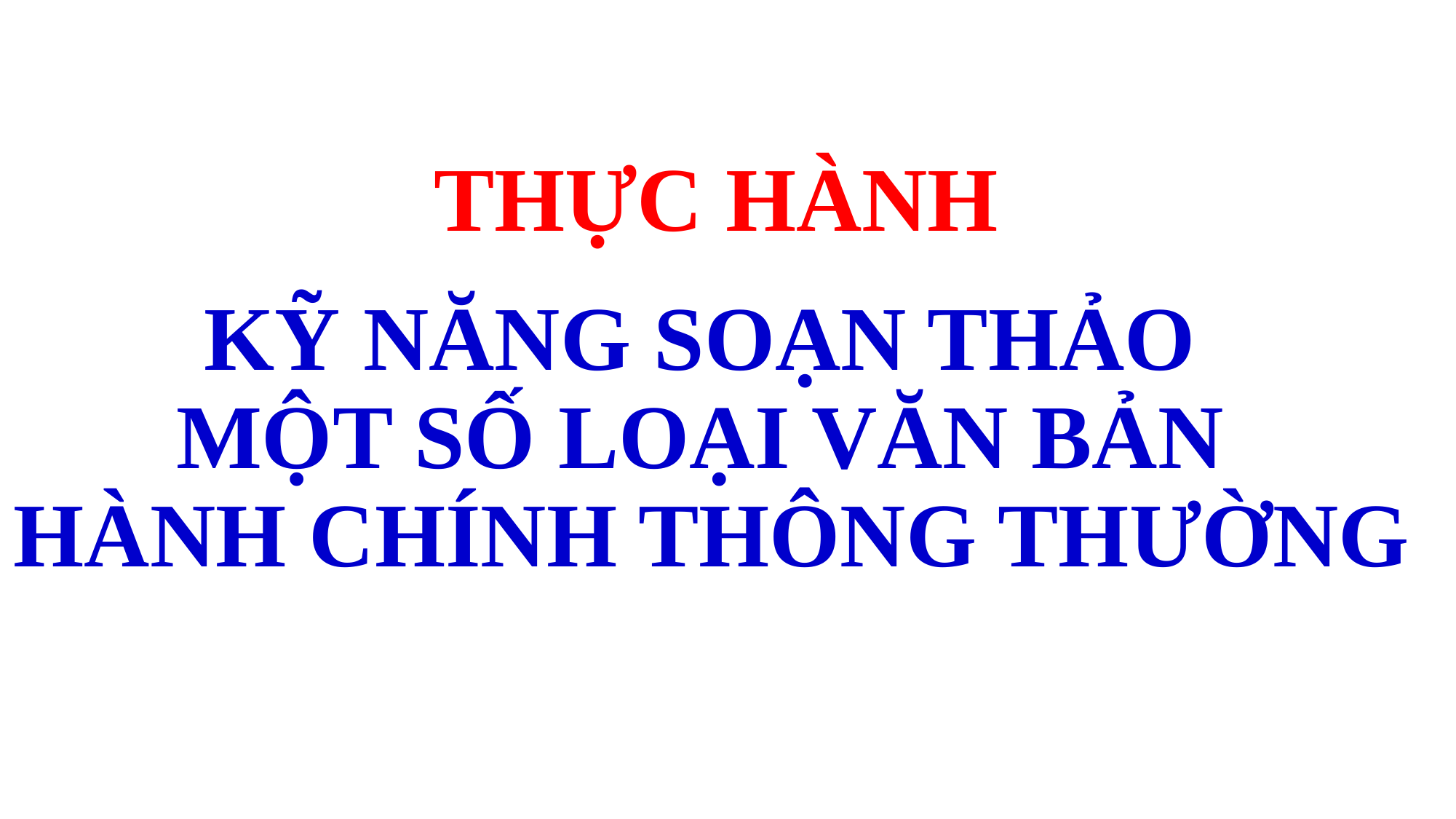

# THỰC HÀNH
KỸ NĂNG SOẠN THẢO
MỘT SỐ LOẠI VĂN BẢN
HÀNH CHÍNH THÔNG THƯỜNG